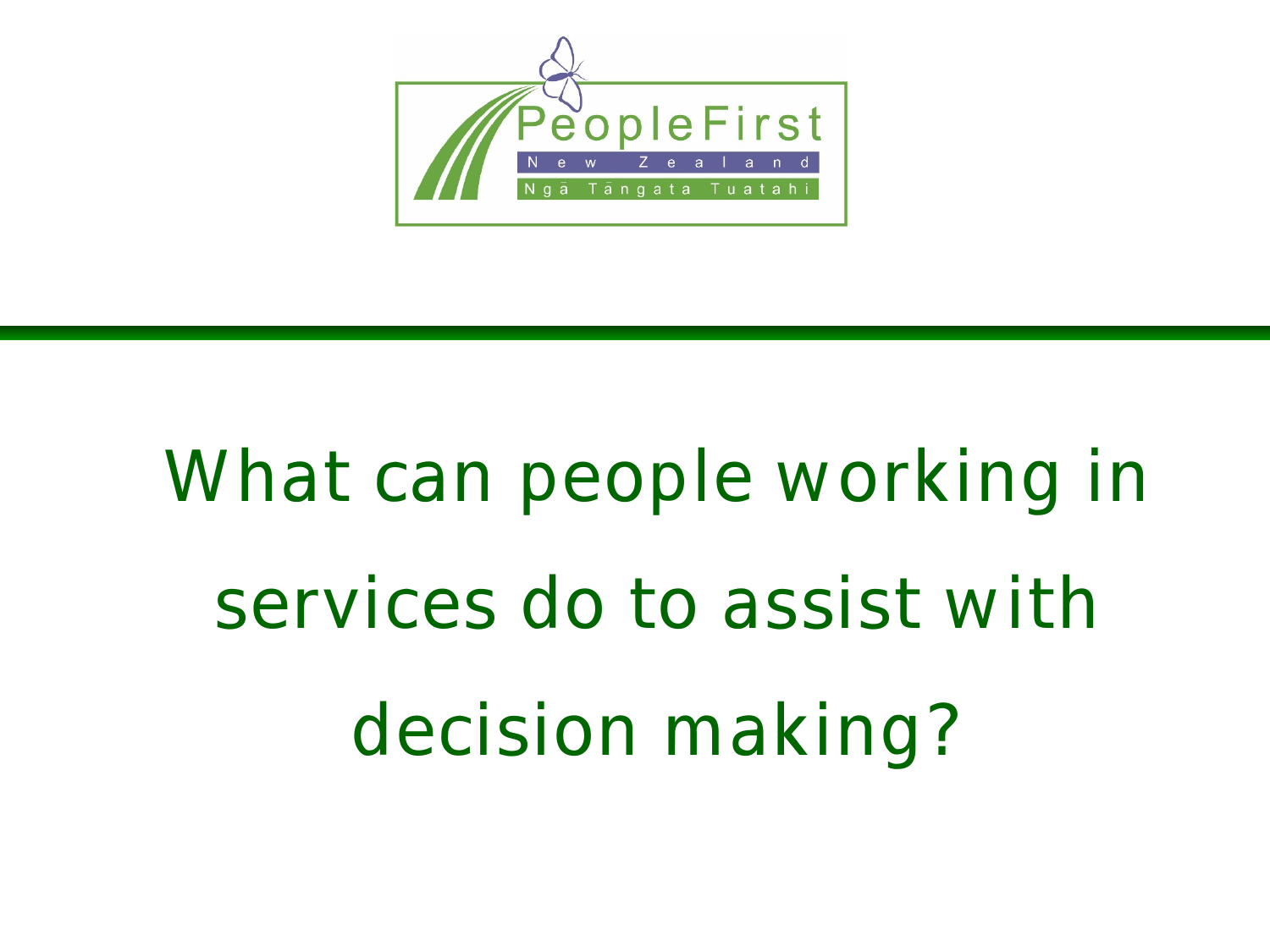

# What can people working in services do to assist with decision making?